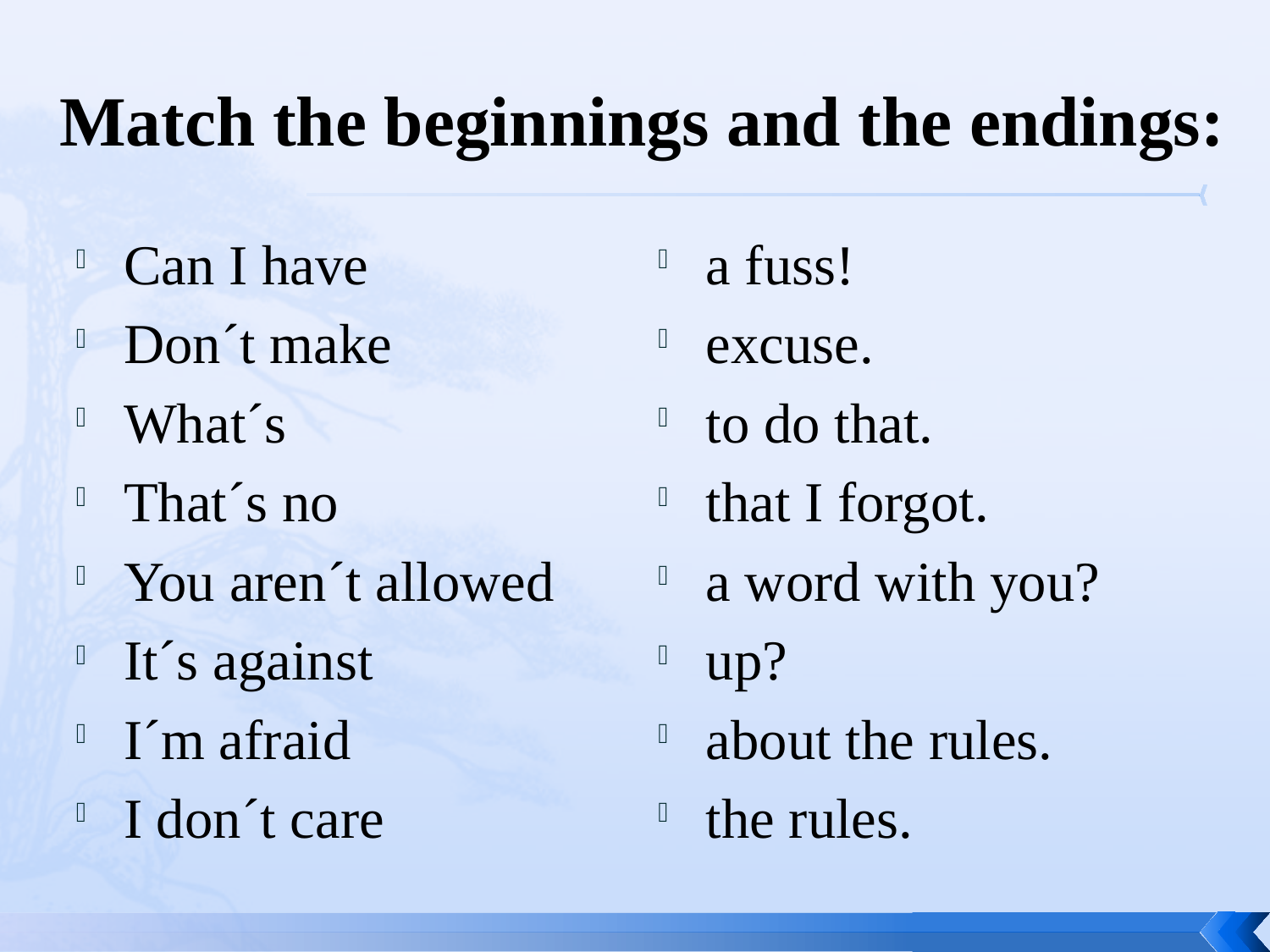

# Match the beginnings and the endings:
Can I have
Don´t make
What´s
That´s no
You aren´t allowed
It´s against
I´m afraid
I don´t care
a fuss!
excuse.
to do that.
that I forgot.
a word with you?
up?
about the rules.
the rules.